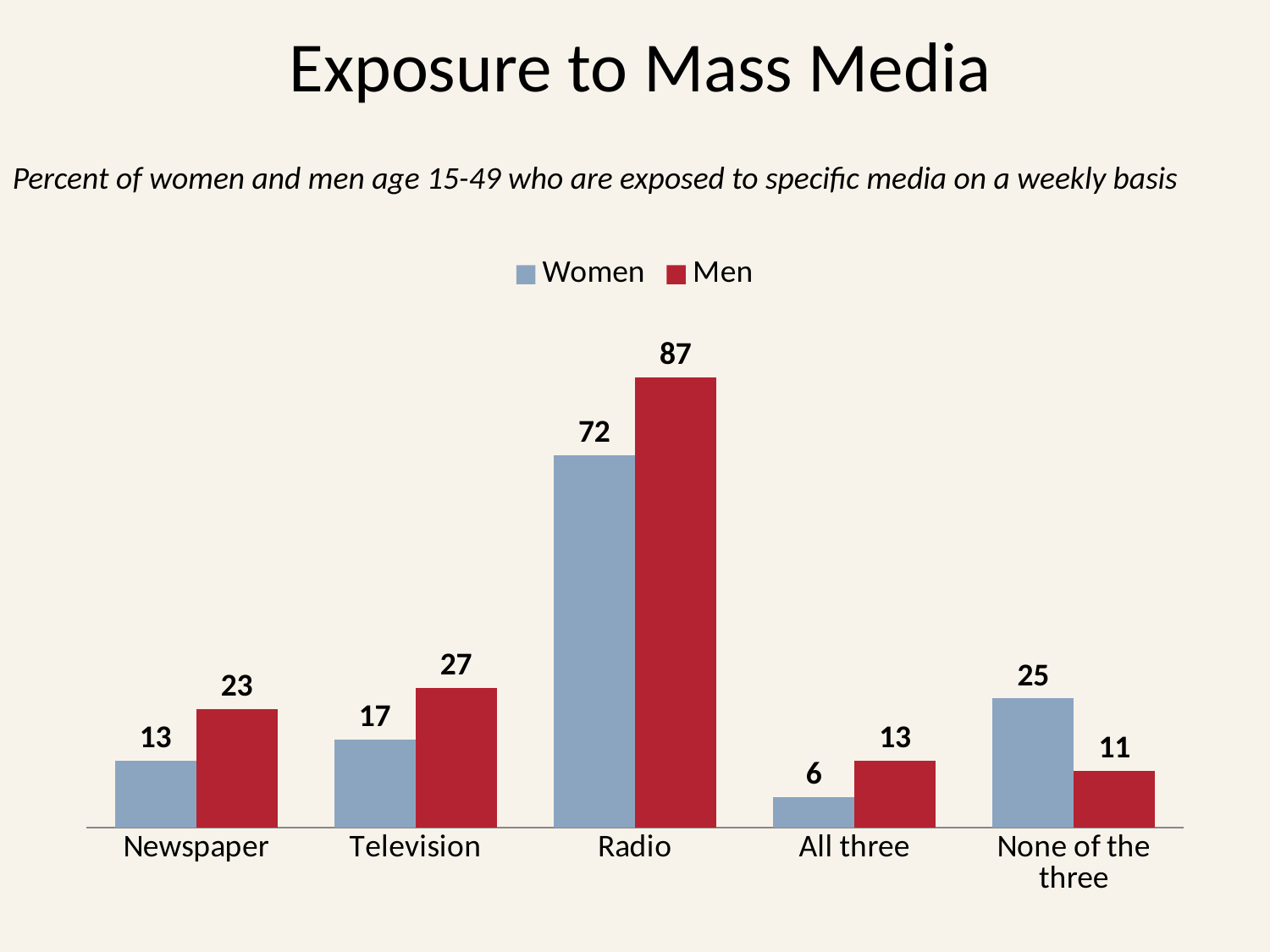

# Exposure to Mass Media
Percent of women and men age 15-49 who are exposed to specific media on a weekly basis

### Chart

| Category | Women | Men |
|---|---|---|
| Newspaper | 13.0 | 23.0 |
| Television | 17.0 | 27.0 |
| Radio | 72.0 | 87.0 |
| All three | 6.0 | 13.0 |
| None of the three | 25.0 | 11.0 |